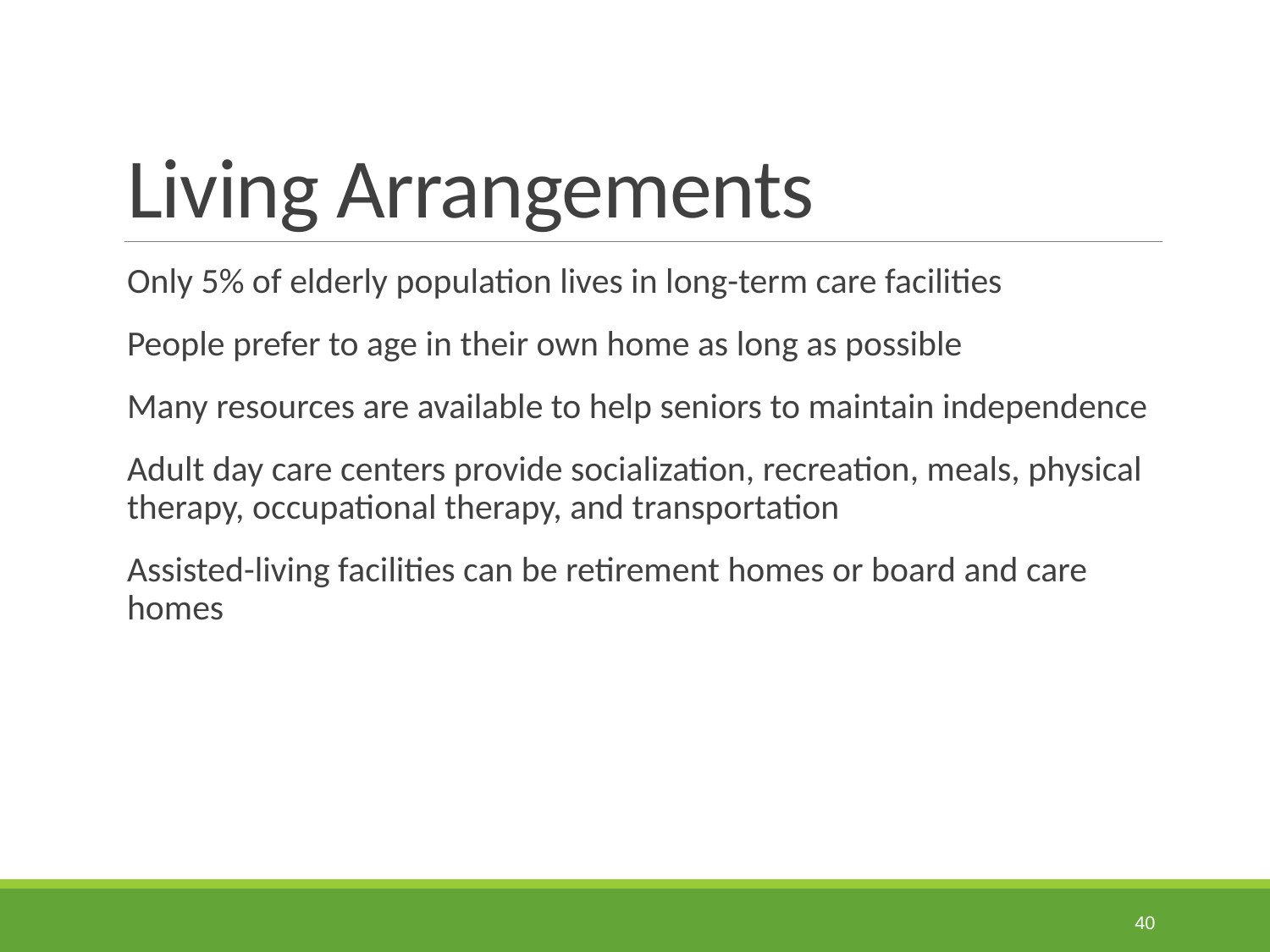

# Living Arrangements
Only 5% of elderly population lives in long-term care facilities
People prefer to age in their own home as long as possible
Many resources are available to help seniors to maintain independence
Adult day care centers provide socialization, recreation, meals, physical therapy, occupational therapy, and transportation
Assisted-living facilities can be retirement homes or board and care homes
 40